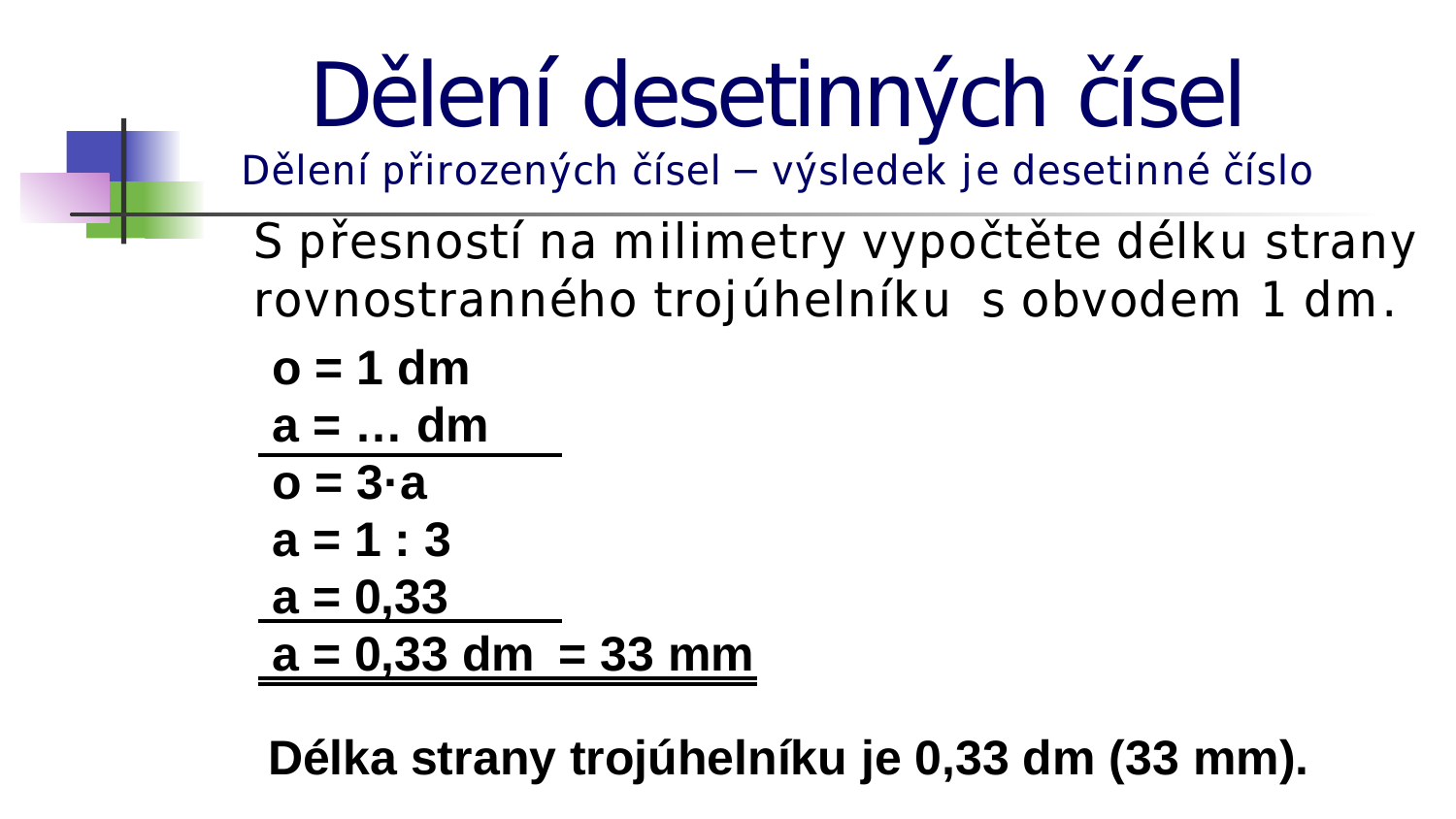

# Dělení desetinných čísel Dělení přirozených čísel – výsledek je desetinné číslo
S přesností na milimetry vypočtěte délku strany rovnostranného trojúhelníku  s obvodem 1 dm.
o = 1 dm
a = … dm
o = 3·a
a = 1 : 3
a = 0,33
a = 0,33 dm
= 33 mm
Délka strany trojúhelníku je 0,33 dm (33 mm).